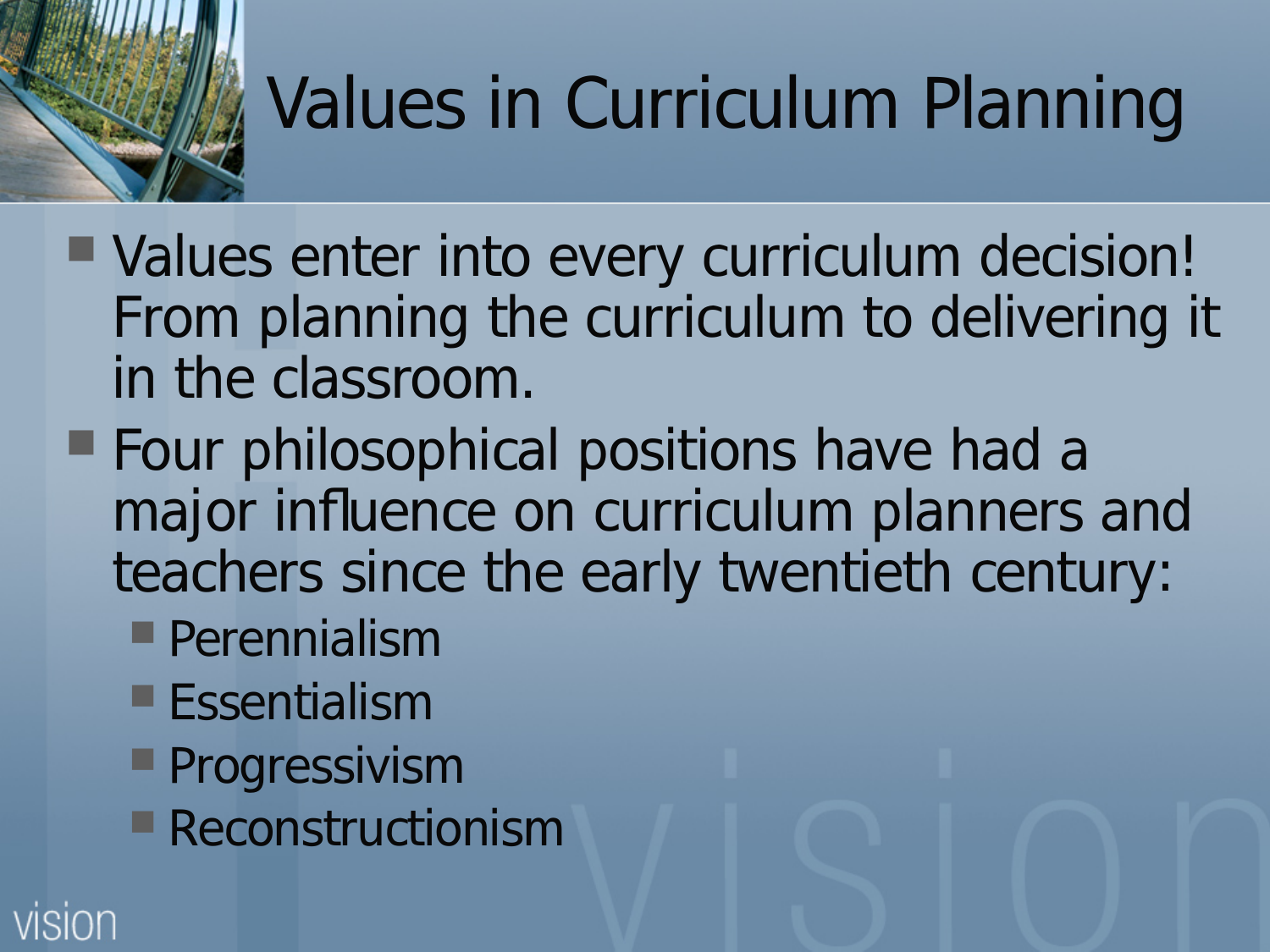

# Values in Curriculum Planning
Values enter into every curriculum decision! From planning the curriculum to delivering it in the classroom.
Four philosophical positions have had a major influence on curriculum planners and teachers since the early twentieth century:
Perennialism
Essentialism
Progressivism
Reconstructionism